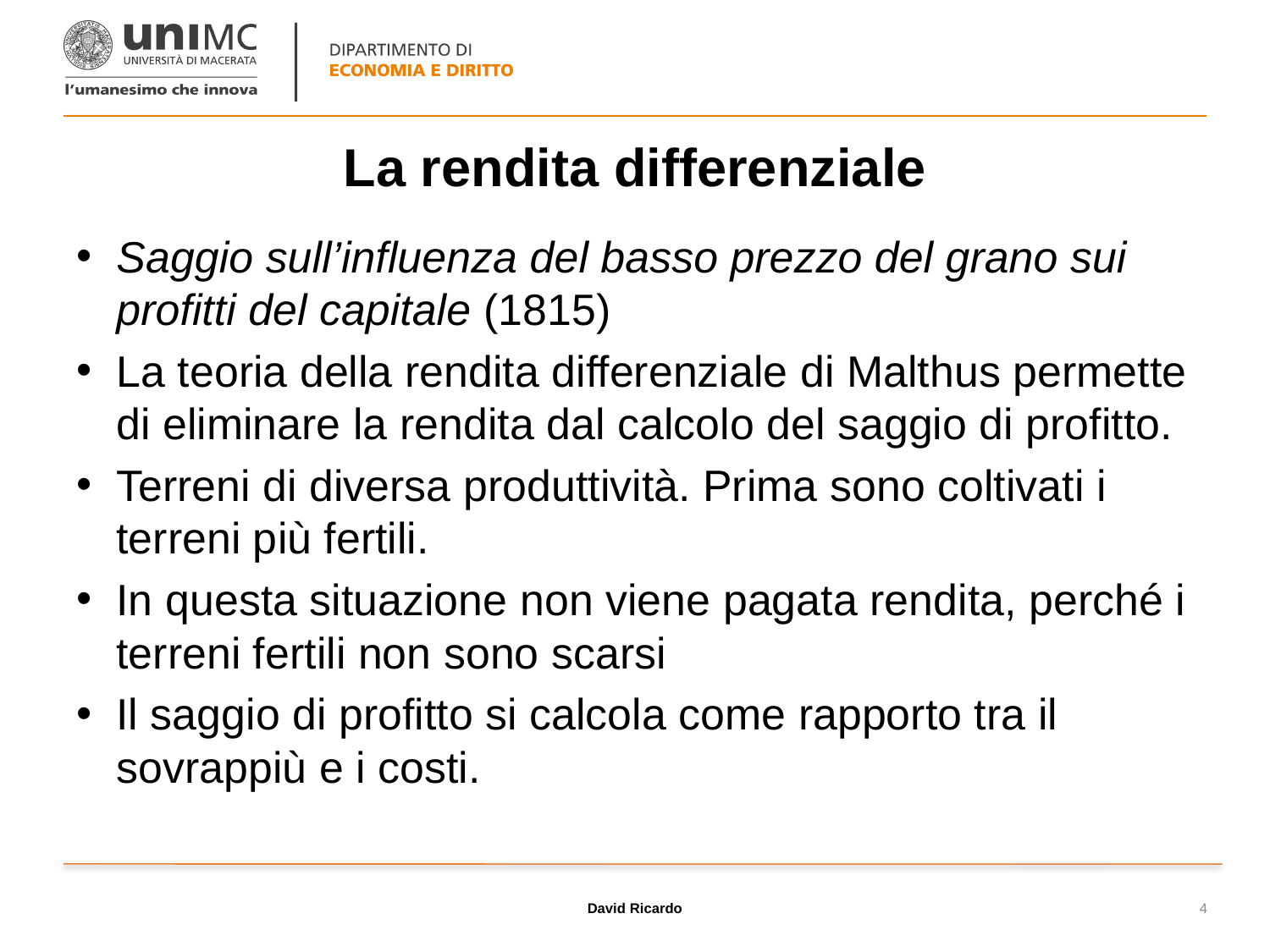

# La rendita differenziale
Saggio sull’influenza del basso prezzo del grano sui profitti del capitale (1815)
La teoria della rendita differenziale di Malthus permette di eliminare la rendita dal calcolo del saggio di profitto.
Terreni di diversa produttività. Prima sono coltivati i terreni più fertili.
In questa situazione non viene pagata rendita, perché i terreni fertili non sono scarsi
Il saggio di profitto si calcola come rapporto tra il sovrappiù e i costi.
David Ricardo
4